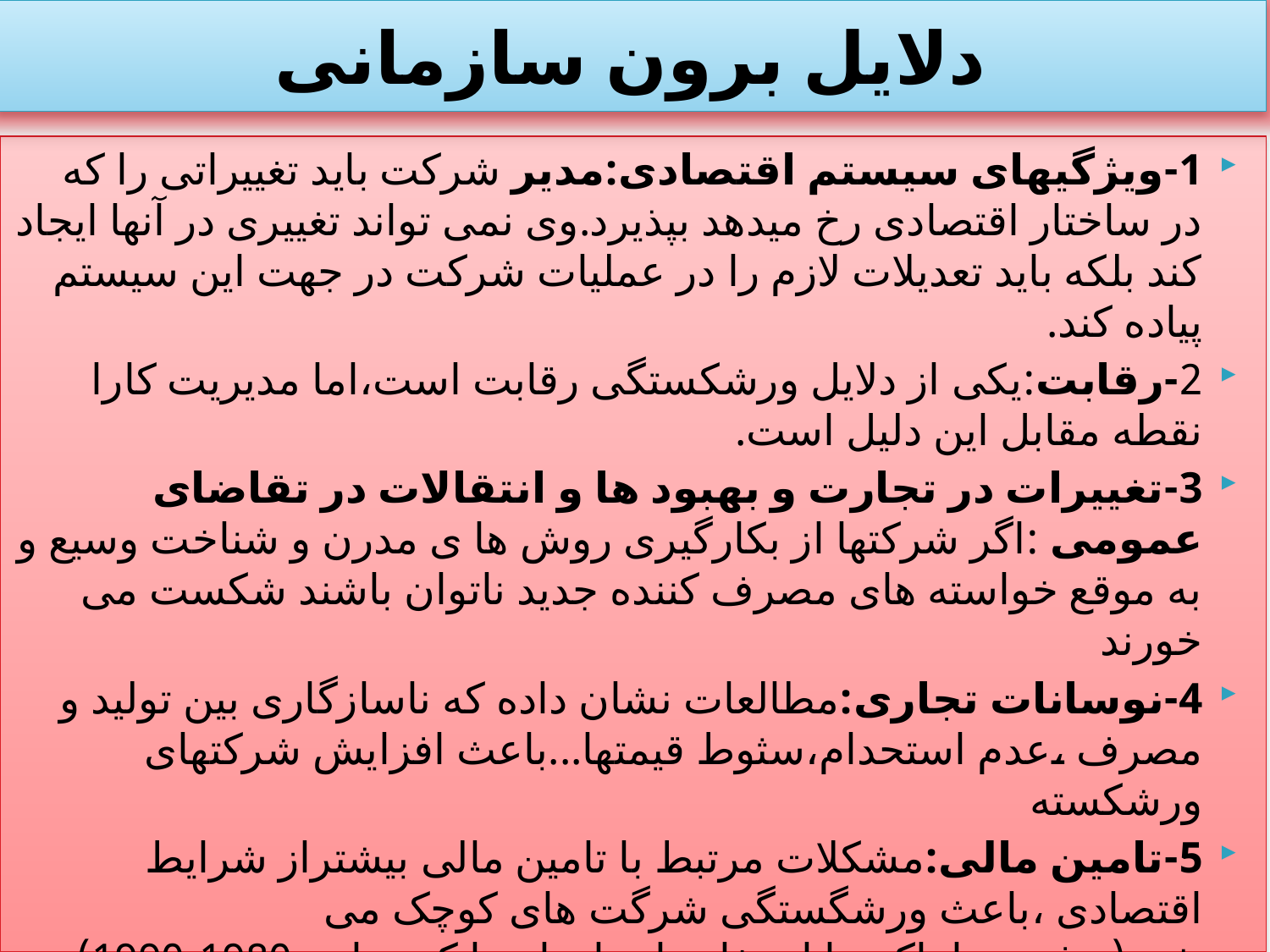

دلایل برون سازمانی
1-ویژگیهای سیستم اقتصادی:مدیر شرکت باید تغییراتی را که در ساختار اقتصادی رخ میدهد بپذیرد.وی نمی تواند تغییری در آنها ایجاد کند بلکه باید تعدیلات لازم را در عملیات شرکت در جهت این سیستم پیاده کند.
2-رقابت:یکی از دلایل ورشکستگی رقابت است،اما مدیریت کارا نقطه مقابل این دلیل است.
3-تغییرات در تجارت و بهبود ها و انتقالات در تقاضای عمومی :اگر شرکتها از بکارگیری روش ها ی مدرن و شناخت وسیع و به موقع خواسته های مصرف کننده جدید ناتوان باشند شکست می خورند
4-نوسانات تجاری:مطالعات نشان داده که ناسازگاری بین تولید و مصرف ،عدم استحدام،سثوط قیمتها...باعث افزایش شرکتهای ورشکسته
5-تامین مالی:مشکلات مرتبط با تامین مالی بیشتراز شرایط اقتصادی ،باعث ورشگستگی شرگت های کوچک می شود(پرفسورناماکی با استفاده از دادهای بانک جهانی 1980-1990)